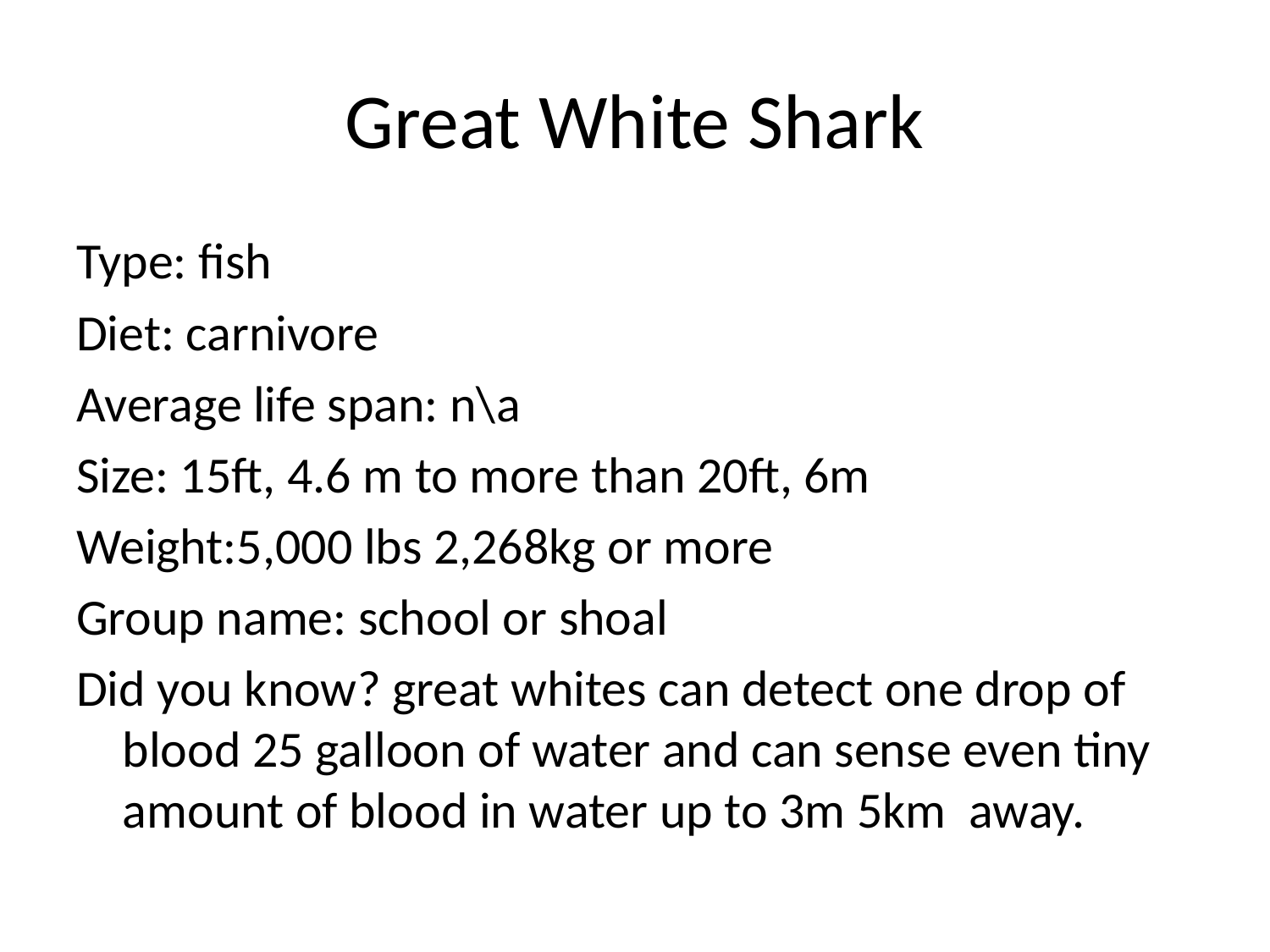

# Great White Shark
Type: fish
Diet: carnivore
Average life span: n\a
Size: 15ft, 4.6 m to more than 20ft, 6m
Weight:5,000 lbs 2,268kg or more
Group name: school or shoal
Did you know? great whites can detect one drop of blood 25 galloon of water and can sense even tiny amount of blood in water up to 3m 5km  away.